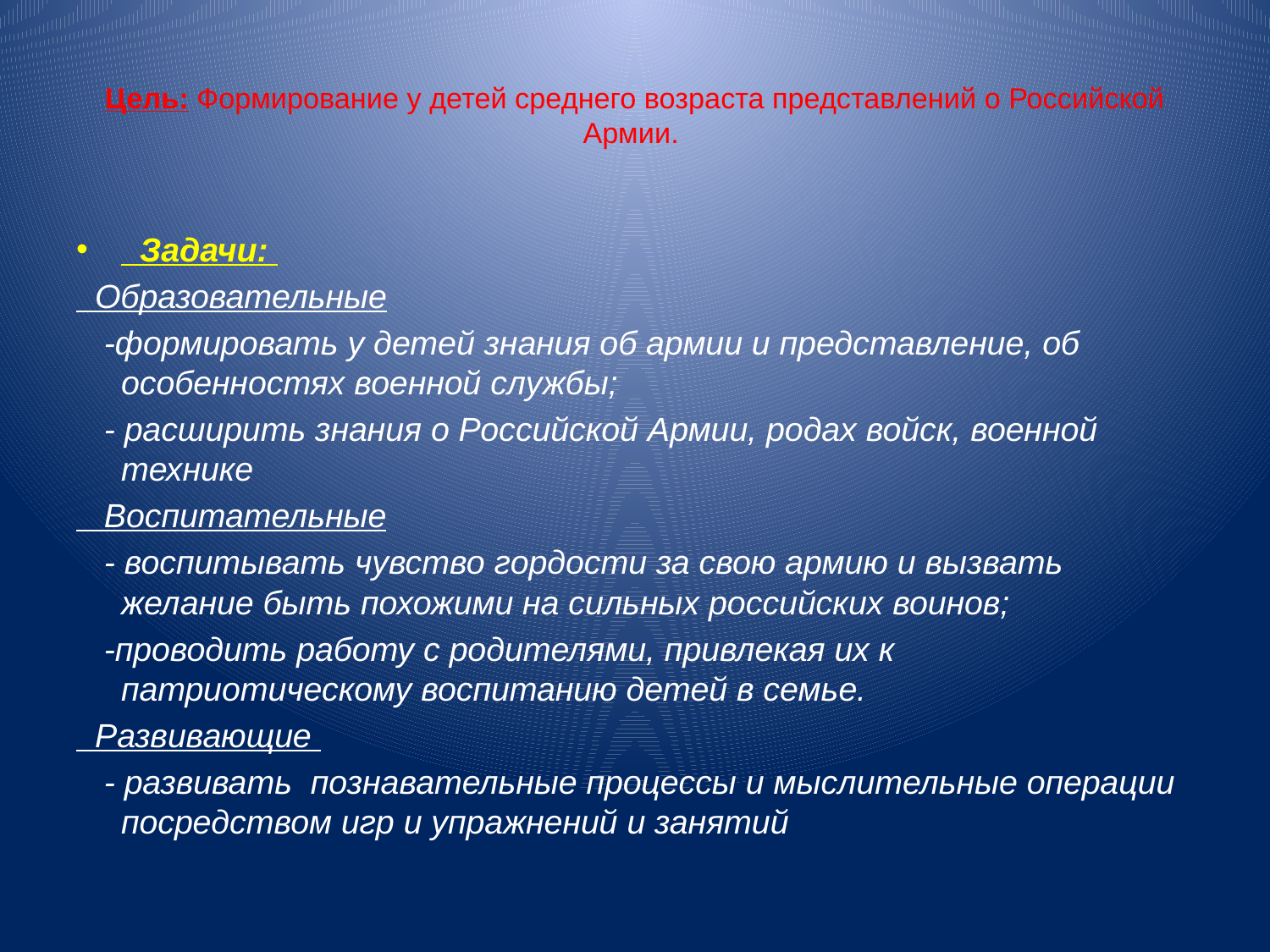

# Цель: Формирование у детей среднего возраста представлений о Российской Армии.
  Задачи:
  Образовательные
   -формировать у детей знания об армии и представление, об особенностях военной службы;
   - расширить знания о Российской Армии, родах войск, военной технике
   Воспитательные
   - воспитывать чувство гордости за свою армию и вызвать желание быть похожими на сильных российских воинов;
   -проводить работу с родителями, привлекая их к патриотическому воспитанию детей в семье.
  Развивающие
   - развивать  познавательные процессы и мыслительные операции  посредством игр и упражнений и занятий